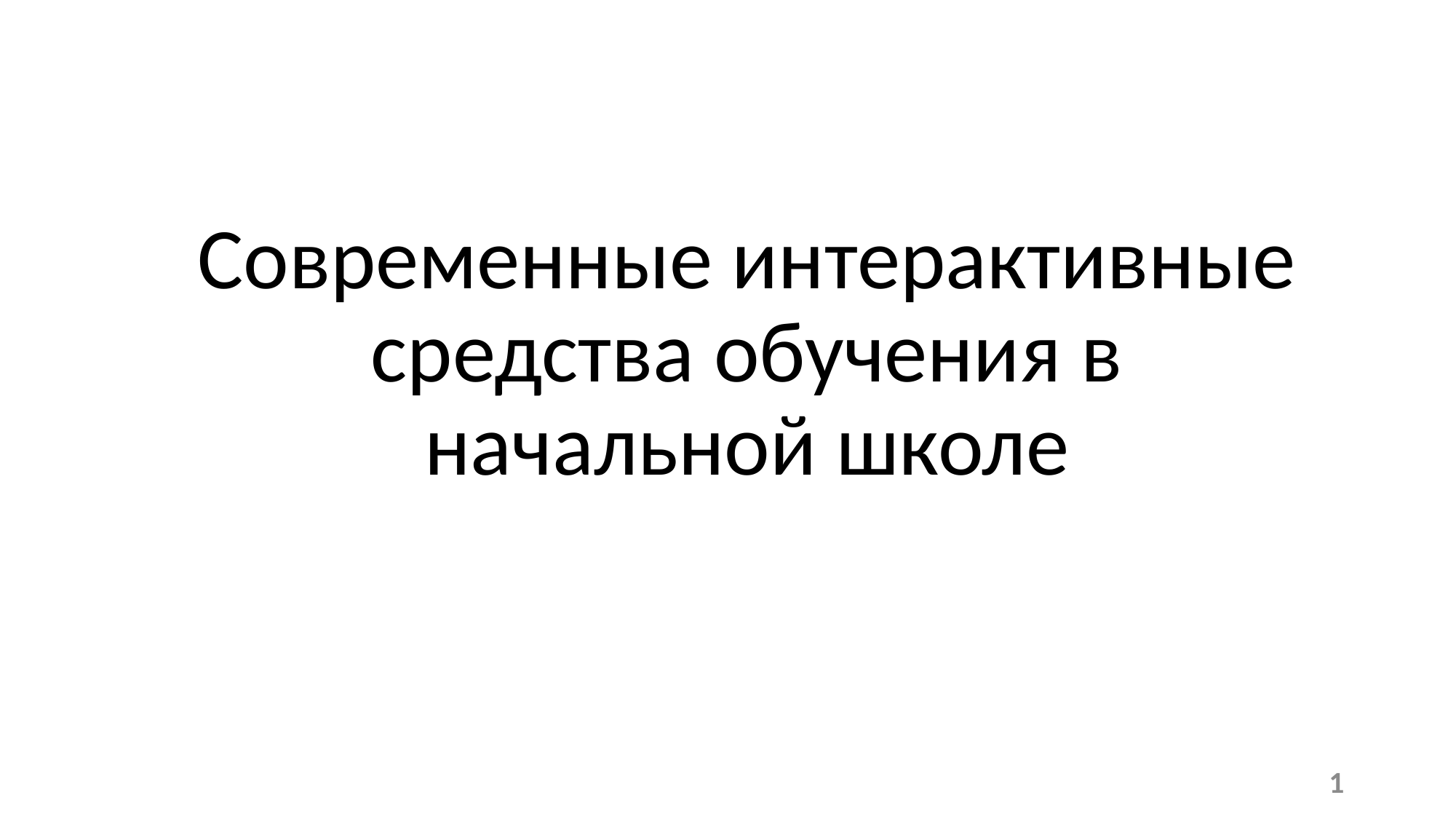

# Современные интерактивные средства обучения в начальной школе

1